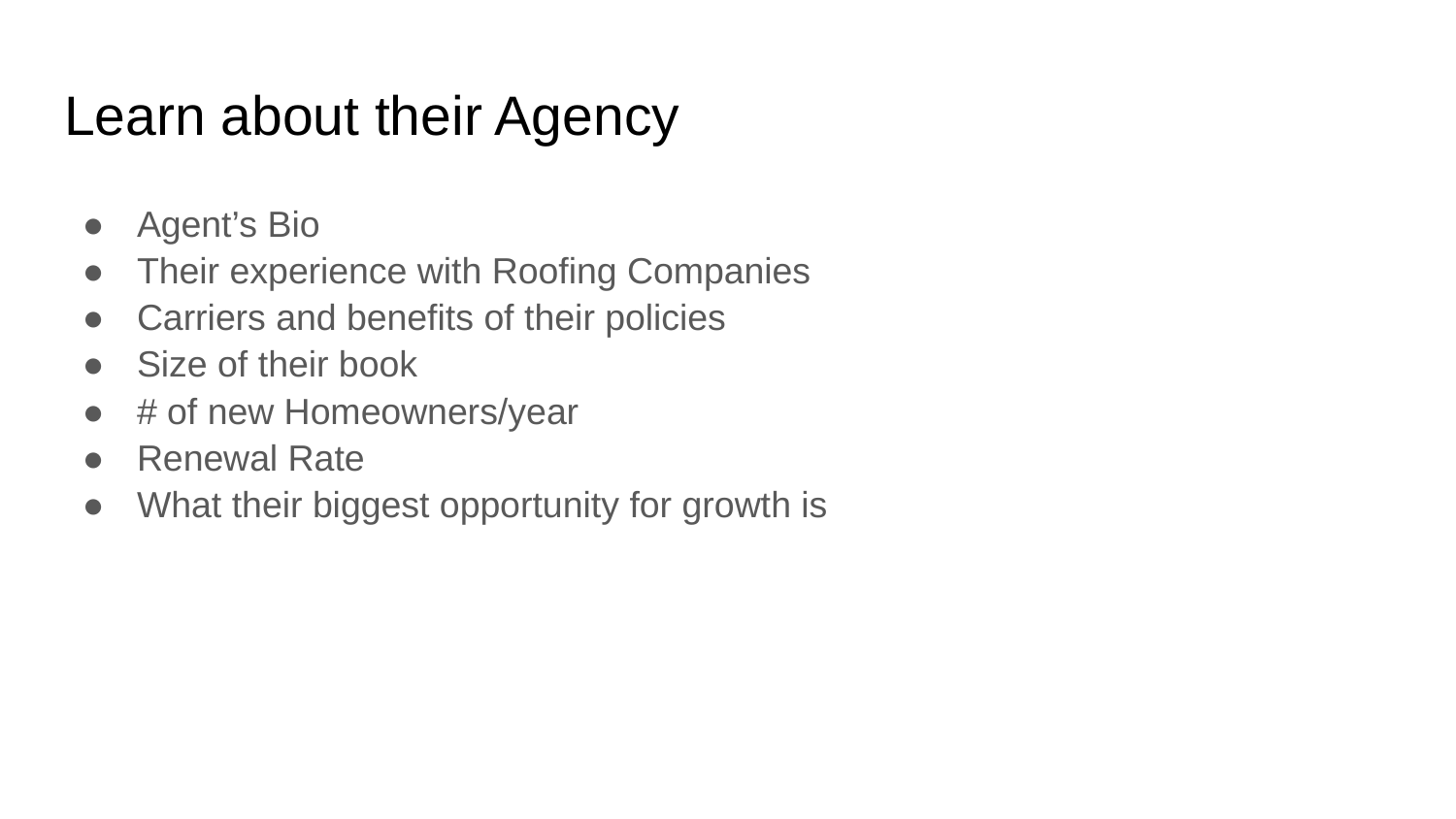

# Learn about their Agency
Agent’s Bio
Their experience with Roofing Companies
Carriers and benefits of their policies
Size of their book
# of new Homeowners/year
Renewal Rate
What their biggest opportunity for growth is